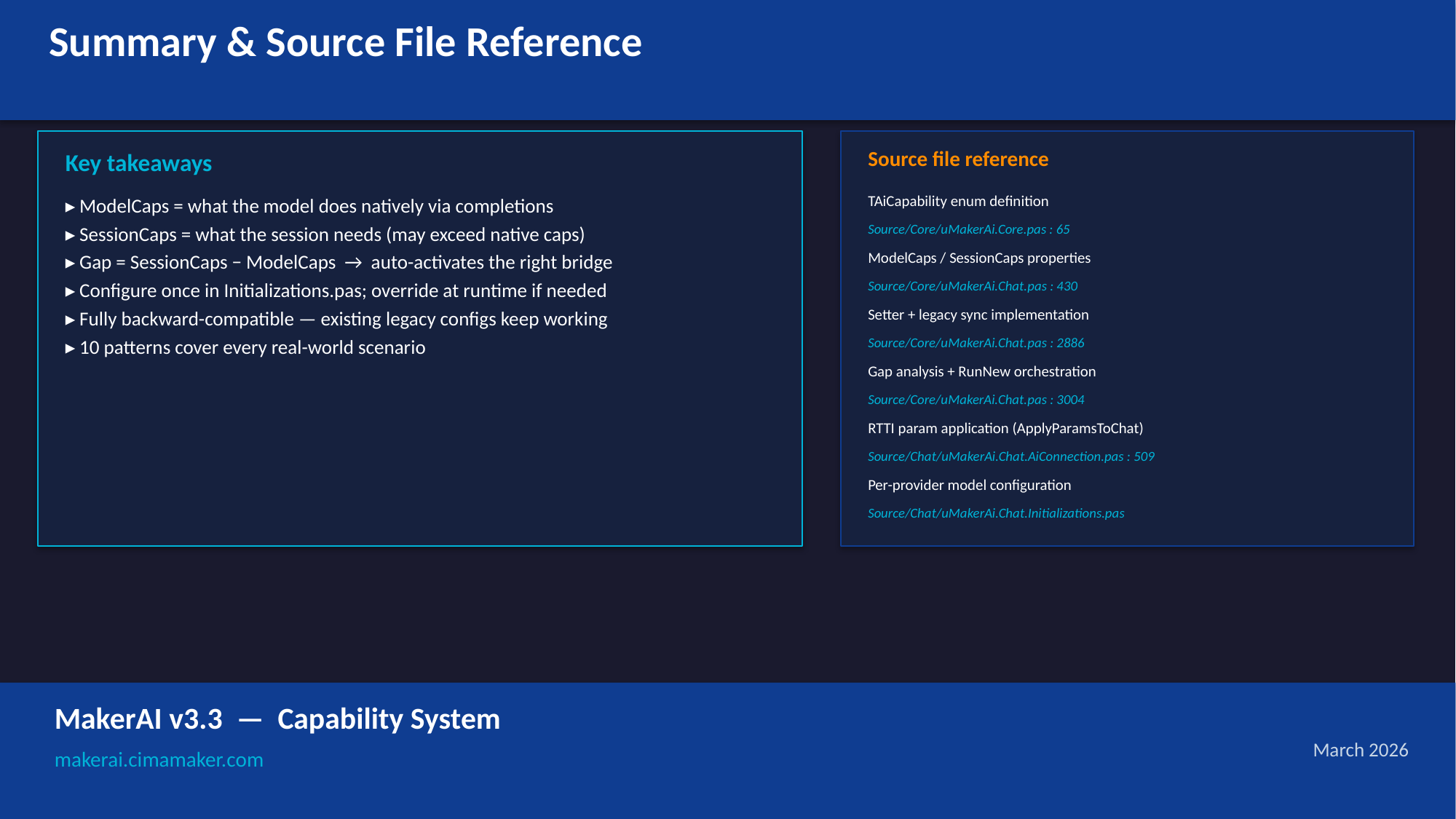

Summary & Source File Reference

Source file reference
Key takeaways
TAiCapability enum definition
▸ ModelCaps = what the model does natively via completions
▸ SessionCaps = what the session needs (may exceed native caps)
▸ Gap = SessionCaps − ModelCaps  →  auto-activates the right bridge
▸ Configure once in Initializations.pas; override at runtime if needed
▸ Fully backward-compatible — existing legacy configs keep working
▸ 10 patterns cover every real-world scenario
Source/Core/uMakerAi.Core.pas : 65
ModelCaps / SessionCaps properties
Source/Core/uMakerAi.Chat.pas : 430
Setter + legacy sync implementation
Source/Core/uMakerAi.Chat.pas : 2886
Gap analysis + RunNew orchestration
Source/Core/uMakerAi.Chat.pas : 3004
RTTI param application (ApplyParamsToChat)
Source/Chat/uMakerAi.Chat.AiConnection.pas : 509
Per-provider model configuration
Source/Chat/uMakerAi.Chat.Initializations.pas

MakerAI v3.3  —  Capability System
March 2026
makerai.cimamaker.com